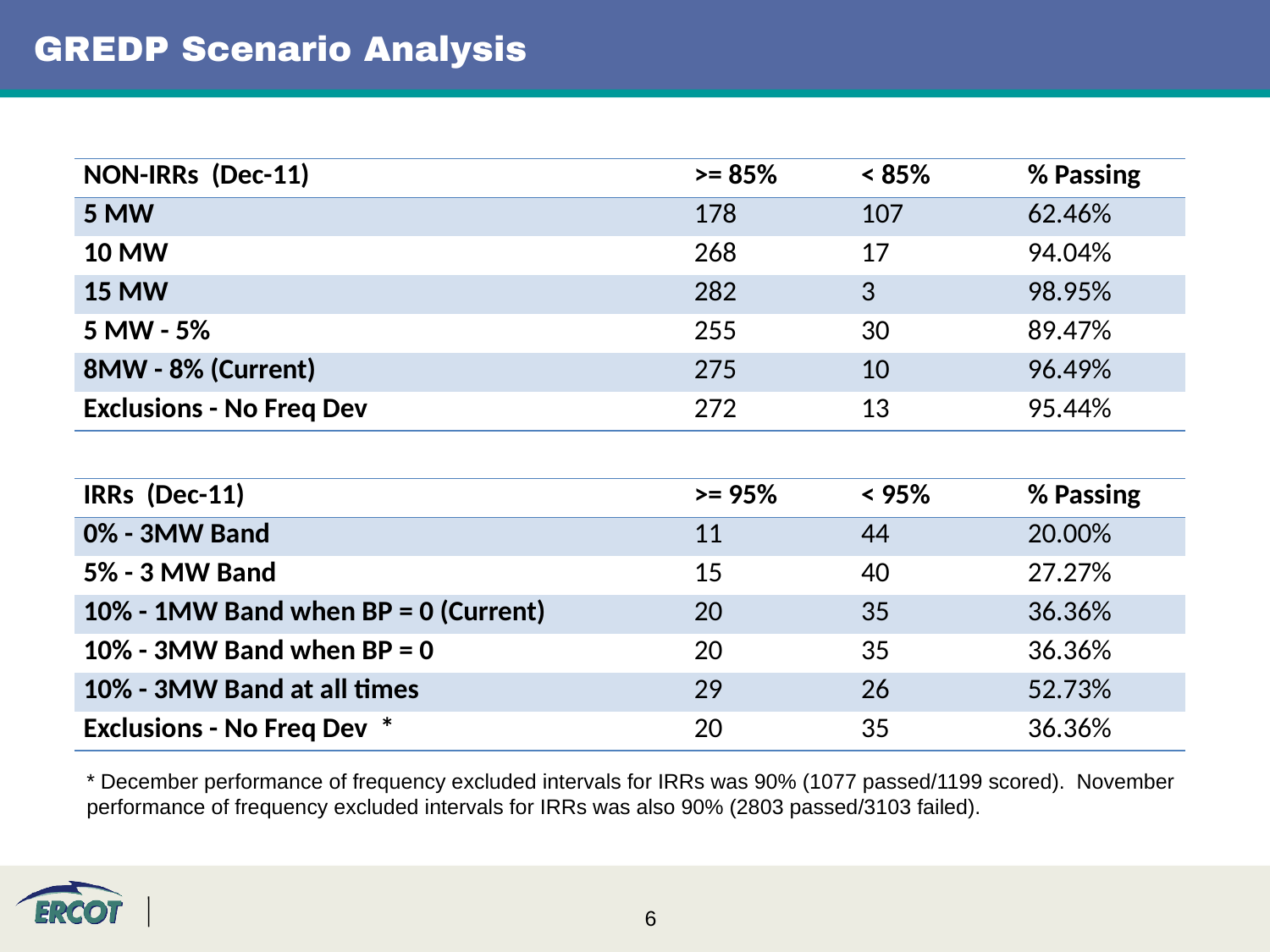

# GREDP Scenario Analysis
| NON-IRRs (Dec-11) | >= 85% | < 85% | % Passing |
| --- | --- | --- | --- |
| 5 MW | 178 | 107 | 62.46% |
| 10 MW | 268 | 17 | 94.04% |
| 15 MW | 282 | 3 | 98.95% |
| 5 MW - 5% | 255 | 30 | 89.47% |
| 8MW - 8% (Current) | 275 | 10 | 96.49% |
| Exclusions - No Freq Dev | 272 | 13 | 95.44% |
| IRRs (Dec-11) | >= 95% | < 95% | % Passing |
| --- | --- | --- | --- |
| 0% - 3MW Band | 11 | 44 | 20.00% |
| 5% - 3 MW Band | 15 | 40 | 27.27% |
| 10% - 1MW Band when BP = 0 (Current) | 20 | 35 | 36.36% |
| 10% - 3MW Band when BP = 0 | 20 | 35 | 36.36% |
| 10% - 3MW Band at all times | 29 | 26 | 52.73% |
| Exclusions - No Freq Dev \* | 20 | 35 | 36.36% |
* December performance of frequency excluded intervals for IRRs was 90% (1077 passed/1199 scored).  November performance of frequency excluded intervals for IRRs was also 90% (2803 passed/3103 failed).